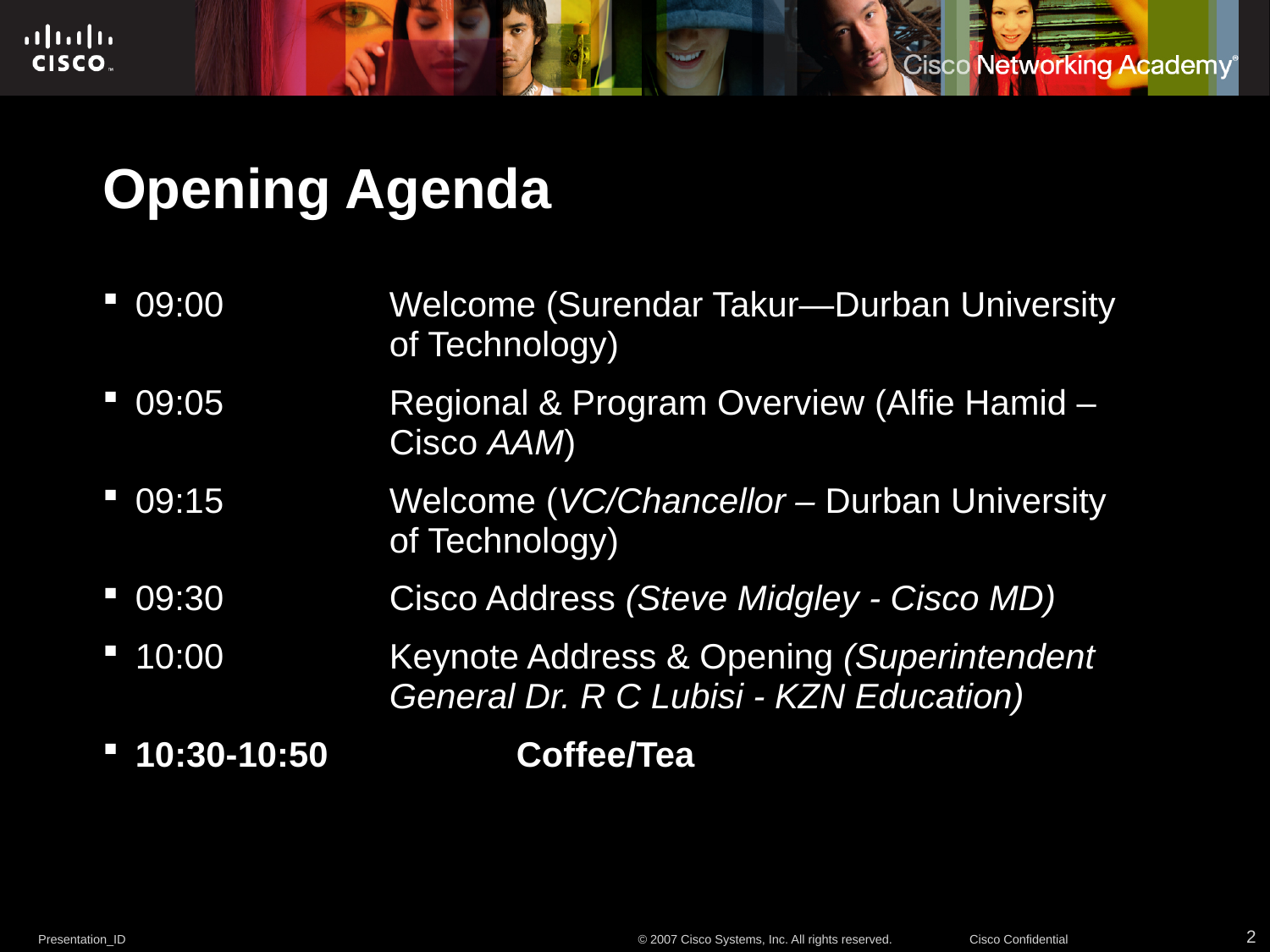

# Opening Agenda
09:00		Welcome (Surendar Takur—Durban University 			of Technology)
09:05		Regional & Program Overview (Alfie Hamid – 			Cisco AAM)
09:15		Welcome (VC/Chancellor – Durban University 			of Technology)
09:30		Cisco Address (Steve Midgley - Cisco MD)
10:00		Keynote Address & Opening (Superintendent 			General Dr. R C Lubisi - KZN Education)
10:30-10:50		Coffee/Tea